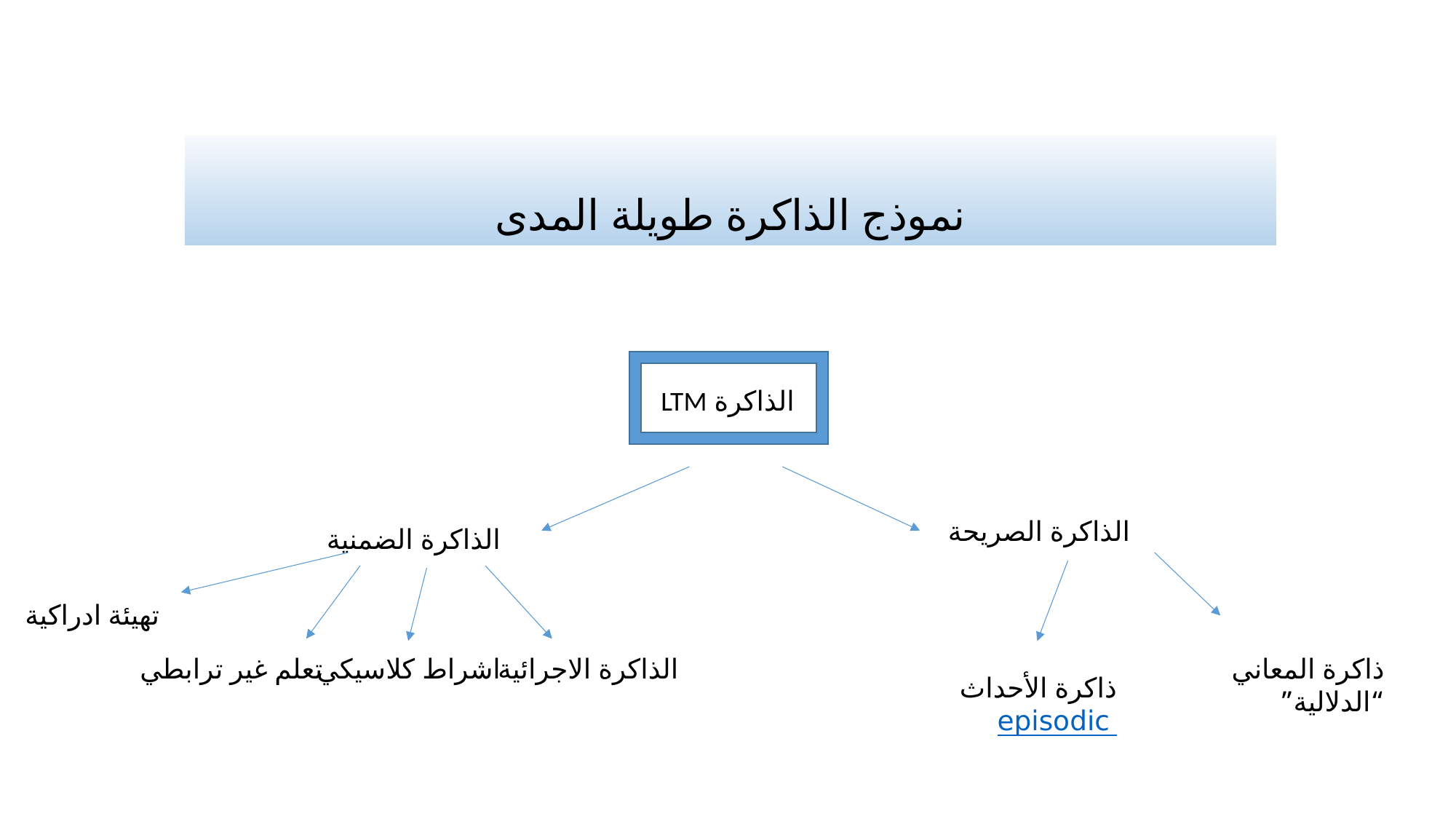

# نموذج الذاكرة طويلة المدى

الذاكرة LTM
الذاكرة الصريحة
الذاكرة الضمنية
تهيئة ادراكية
تعلم غير ترابطي
اشراط كلاسيكي
الذاكرة الاجرائية
ذاكرة المعاني “الدلالية”
ذاكرة الأحداث  episodic